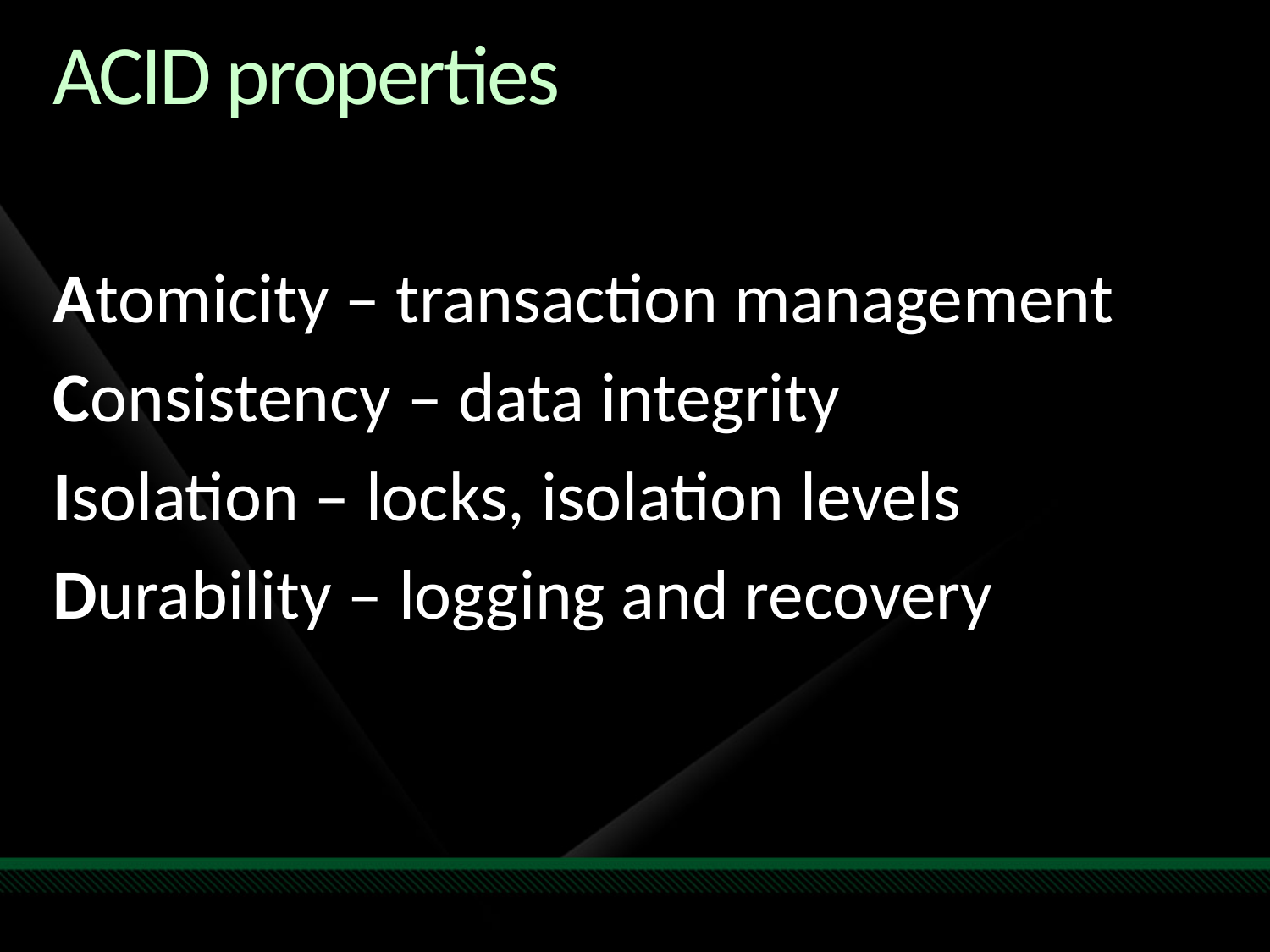

# ACID properties

Atomicity – transaction management
Consistency – data integrity
Isolation – locks, isolation levels
Durability – logging and recovery